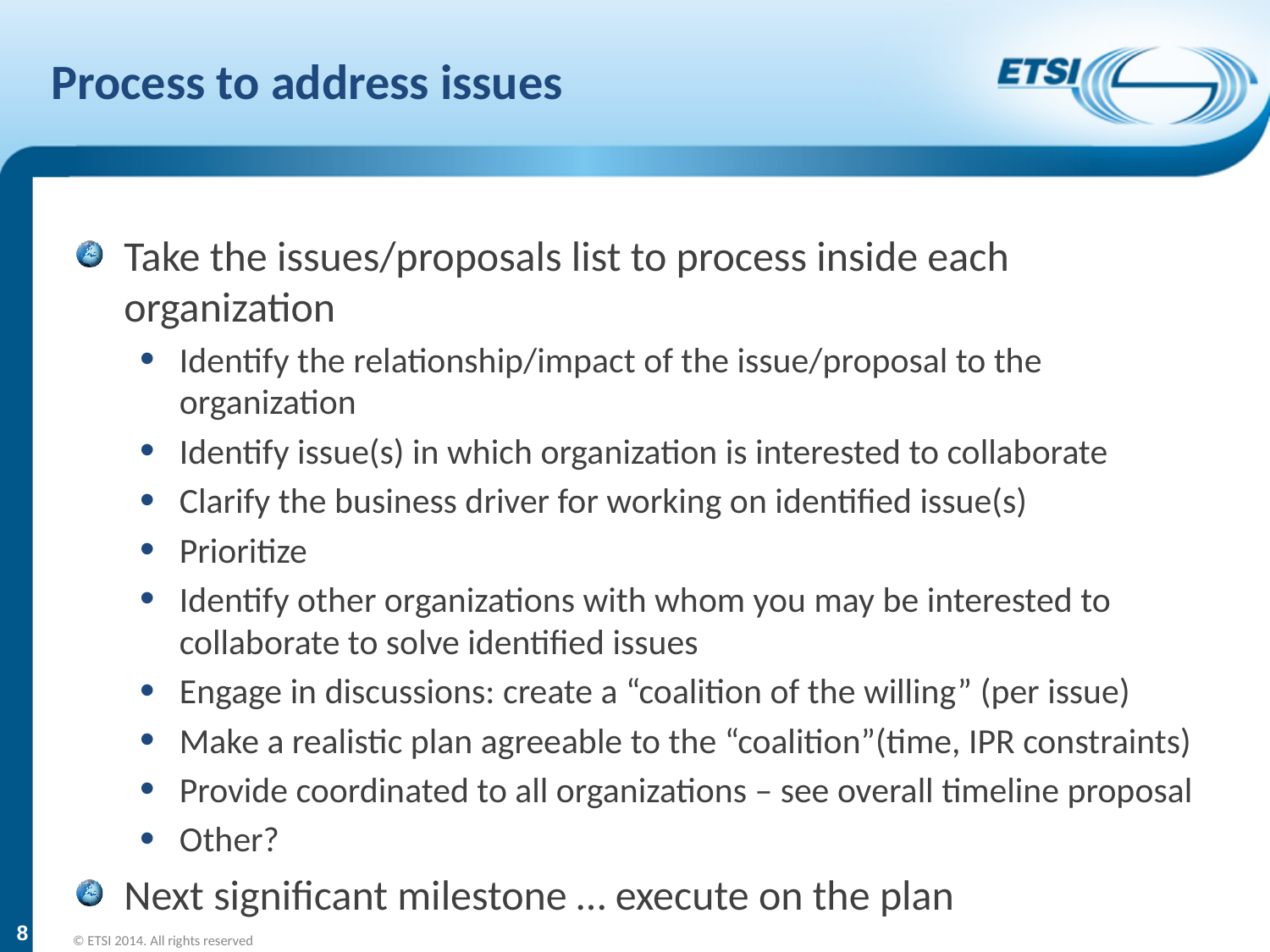

# Process to address issues
Take the issues/proposals list to process inside each organization
Identify the relationship/impact of the issue/proposal to the organization
Identify issue(s) in which organization is interested to collaborate
Clarify the business driver for working on identified issue(s)
Prioritize
Identify other organizations with whom you may be interested to collaborate to solve identified issues
Engage in discussions: create a “coalition of the willing” (per issue)
Make a realistic plan agreeable to the “coalition”(time, IPR constraints)
Provide coordinated to all organizations – see overall timeline proposal
Other?
Next significant milestone … execute on the plan

8
© ETSI 2014. All rights reserved